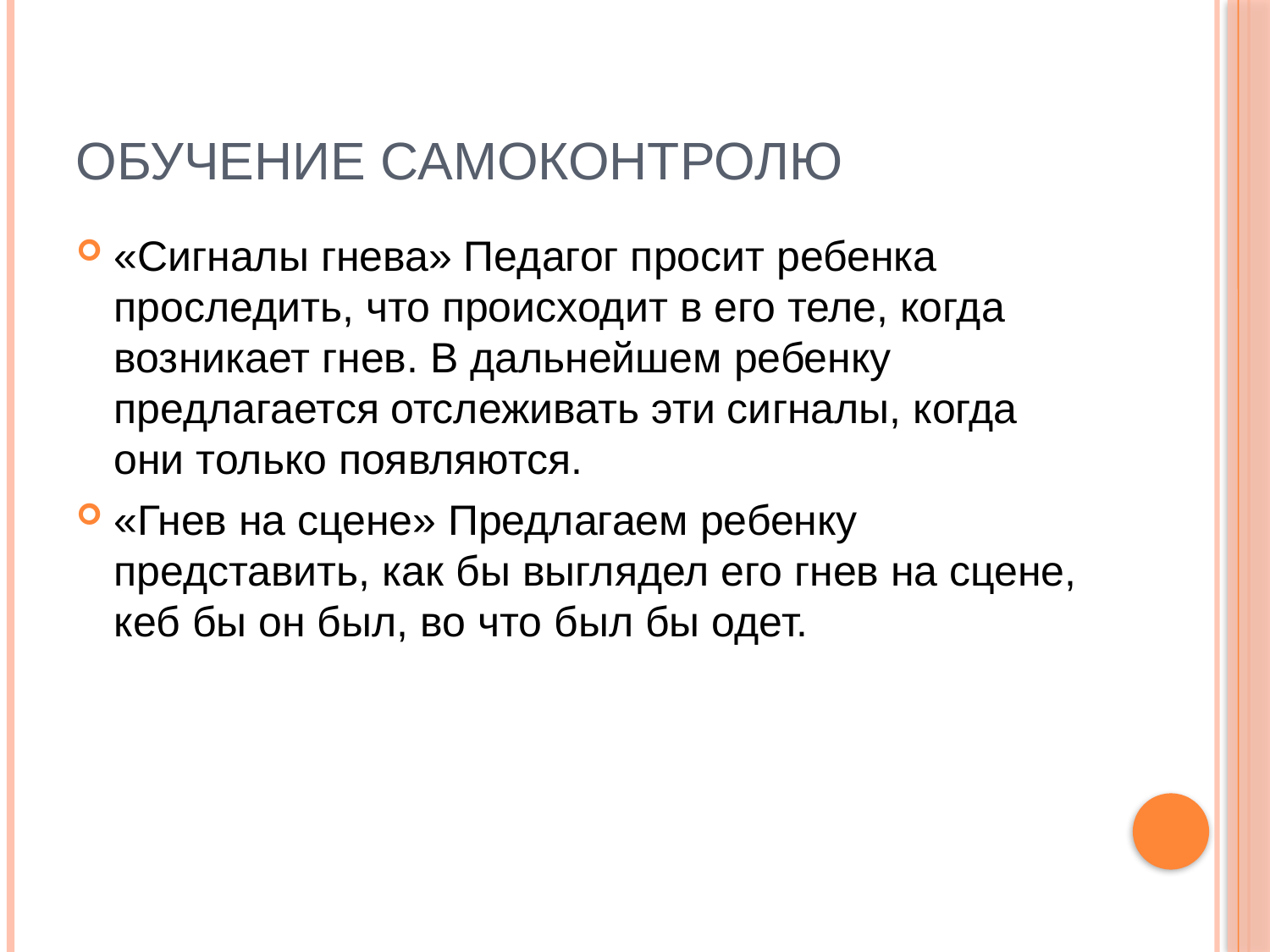

# Обучение самоконтролю
«Сигналы гнева» Педагог просит ребенка проследить, что происходит в его теле, когда возникает гнев. В дальнейшем ребенку предлагается отслеживать эти сигналы, когда они только появляются.
«Гнев на сцене» Предлагаем ребенку представить, как бы выглядел его гнев на сцене, кеб бы он был, во что был бы одет.